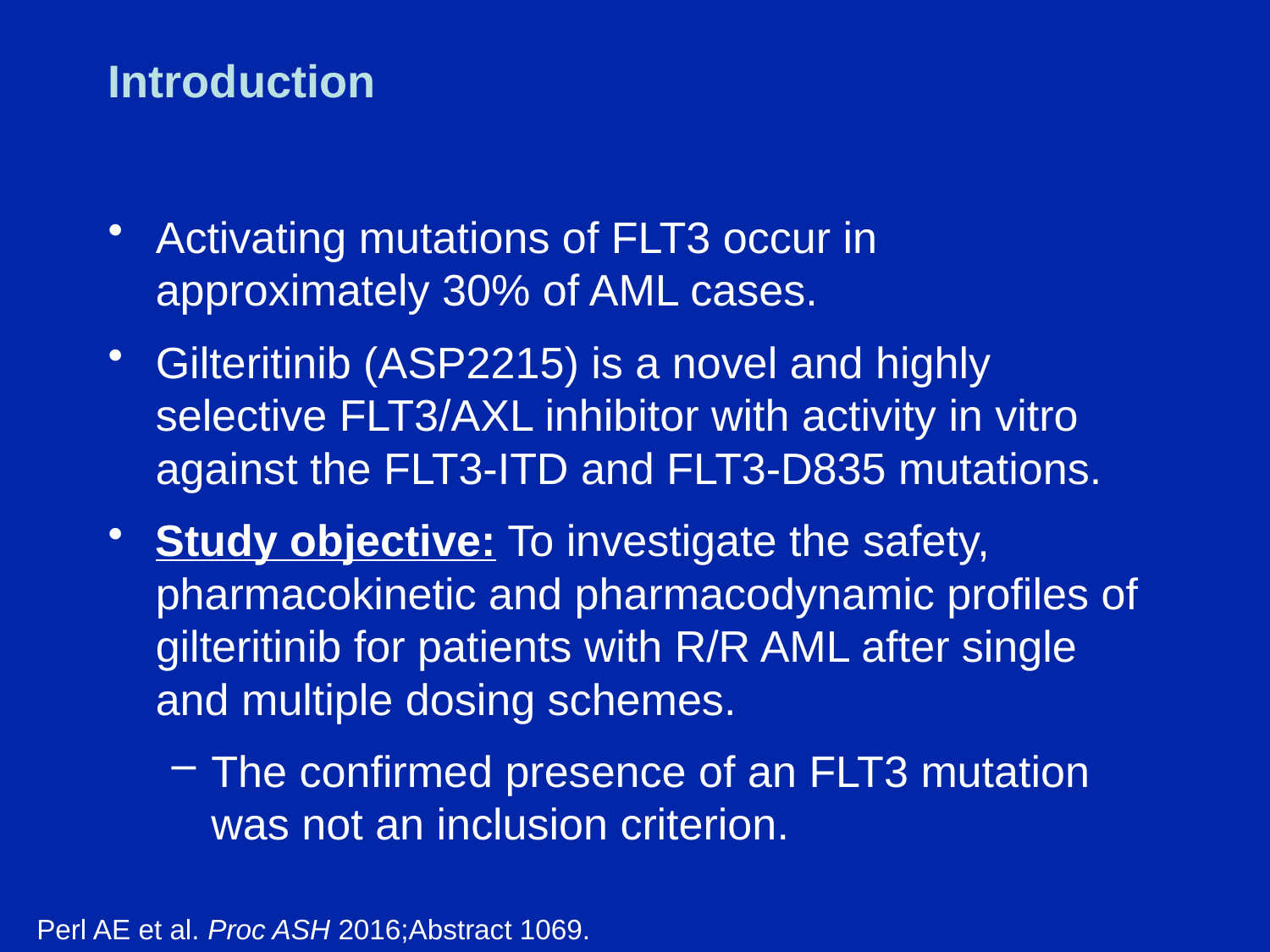

# Introduction
Activating mutations of FLT3 occur in approximately 30% of AML cases.
Gilteritinib (ASP2215) is a novel and highly selective FLT3/AXL inhibitor with activity in vitro against the FLT3-ITD and FLT3-D835 mutations.
Study objective: To investigate the safety, pharmacokinetic and pharmacodynamic profiles of gilteritinib for patients with R/R AML after single and multiple dosing schemes.
The confirmed presence of an FLT3 mutation was not an inclusion criterion.
Perl AE et al. Proc ASH 2016;Abstract 1069.